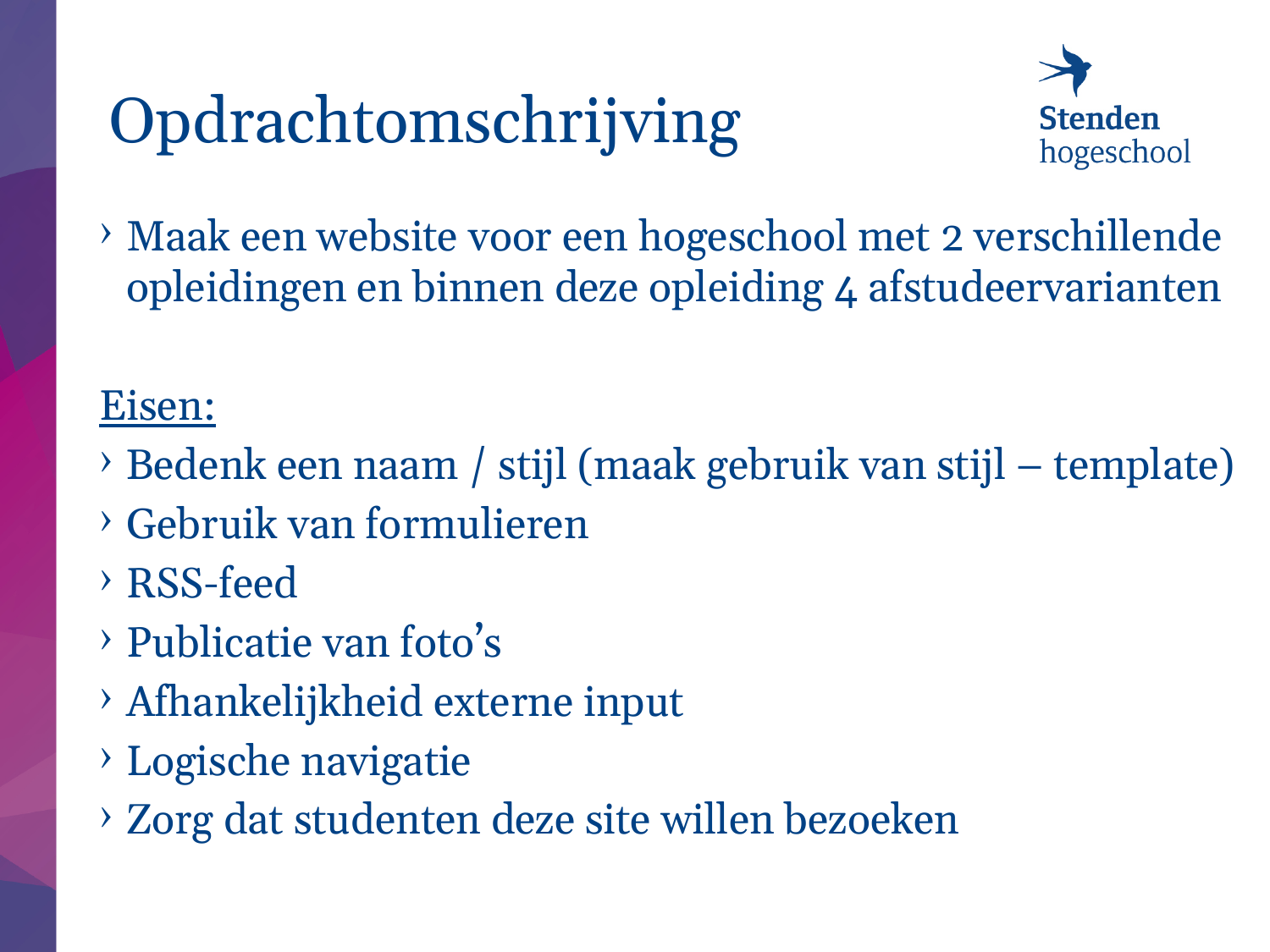

# Opdrachtomschrijving
Maak een website voor een hogeschool met 2 verschillende opleidingen en binnen deze opleiding 4 afstudeervarianten

Eisen:
Bedenk een naam / stijl (maak gebruik van stijl – template)
Gebruik van formulieren
RSS-feed
Publicatie van foto’s
Afhankelijkheid externe input
Logische navigatie
Zorg dat studenten deze site willen bezoeken